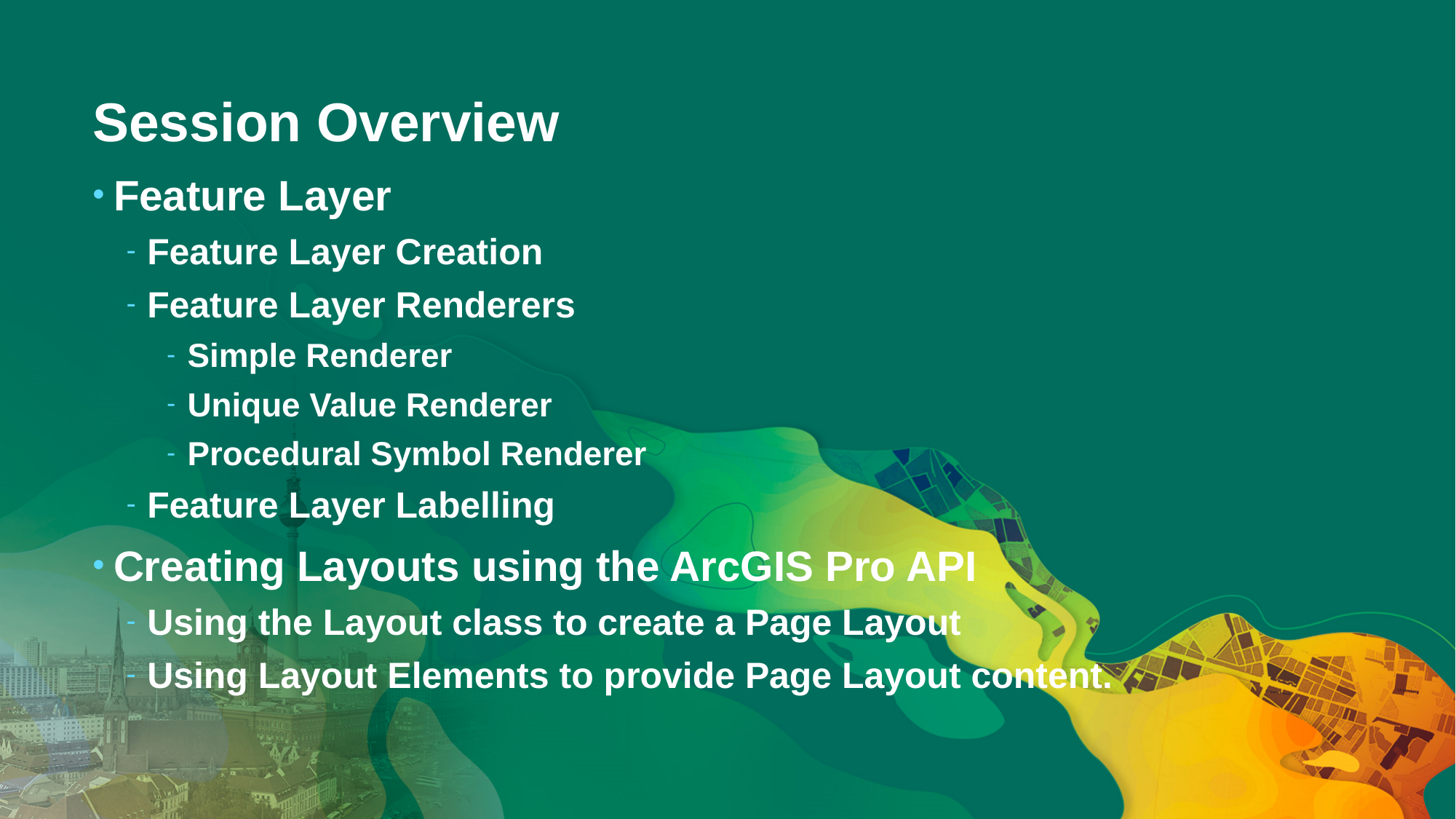

# Session Overview
Feature Layer
Feature Layer Creation
Feature Layer Renderers
Simple Renderer
Unique Value Renderer
Procedural Symbol Renderer
Feature Layer Labelling
Creating Layouts using the ArcGIS Pro API
Using the Layout class to create a Page Layout
Using Layout Elements to provide Page Layout content.